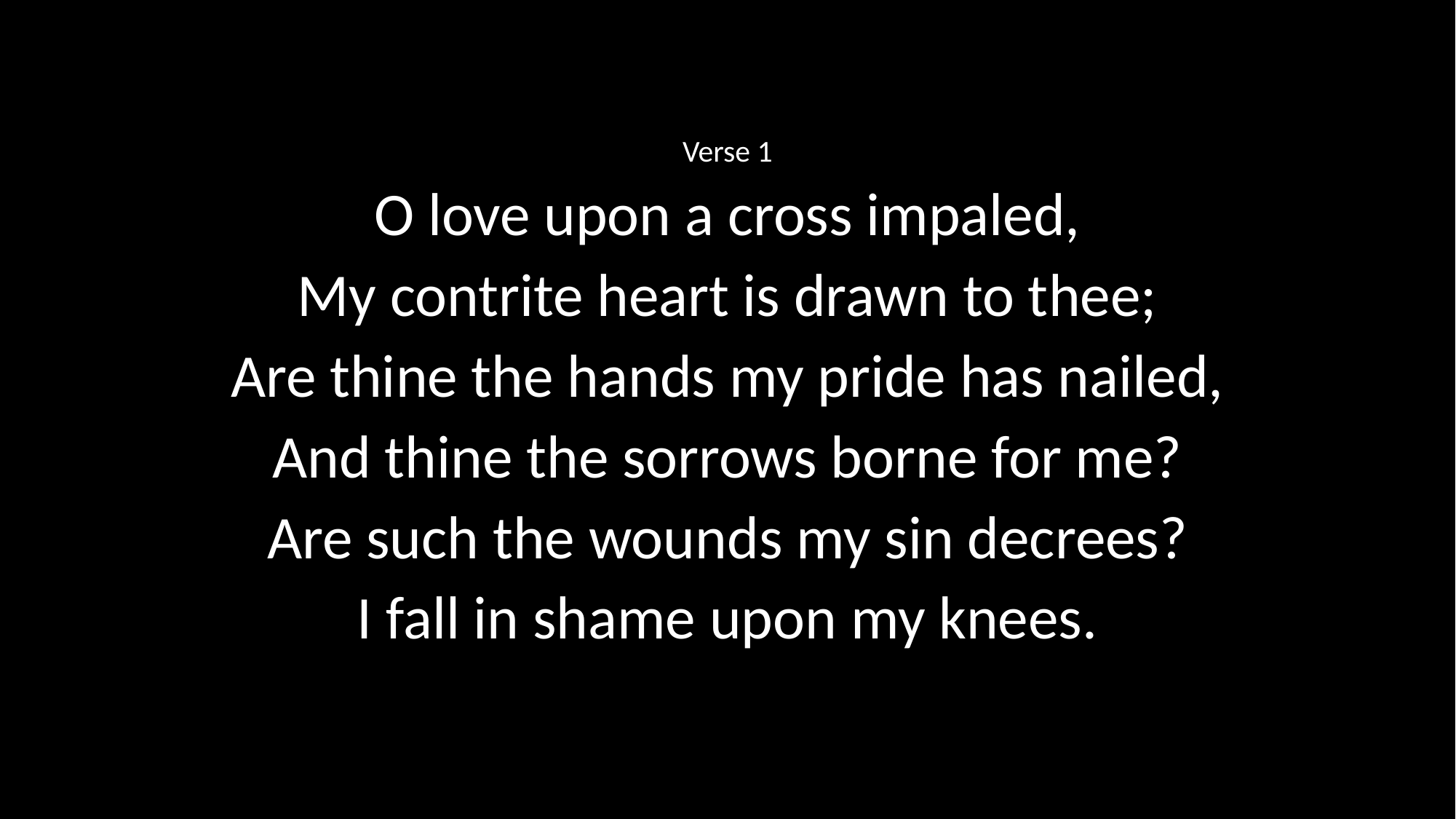

Verse 1
O love upon a cross impaled,
My contrite heart is drawn to thee;
Are thine the hands my pride has nailed,
And thine the sorrows borne for me?
Are such the wounds my sin decrees?
I fall in shame upon my knees.